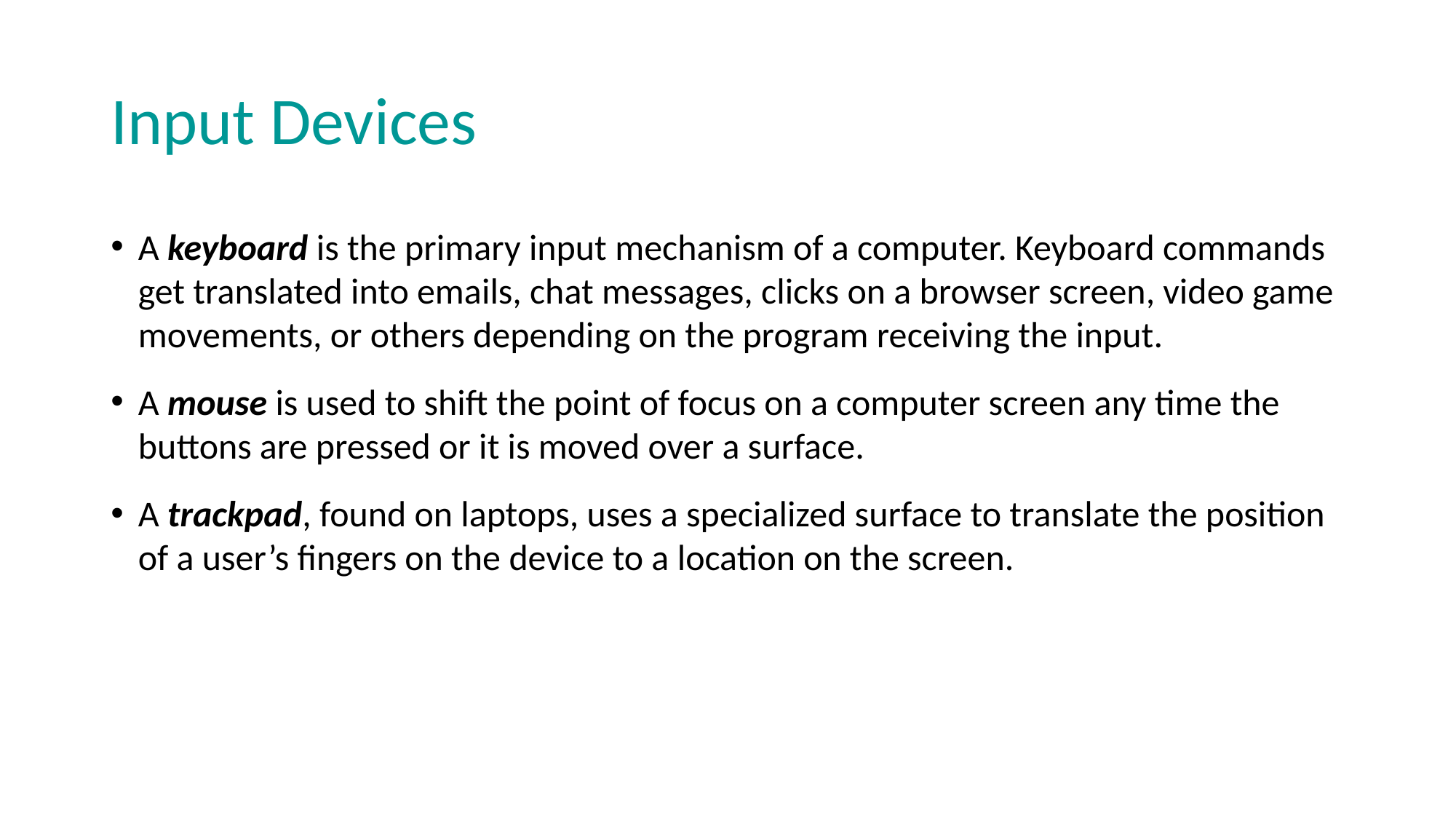

# Input Devices
A keyboard is the primary input mechanism of a computer. Keyboard commands get translated into emails, chat messages, clicks on a browser screen, video game movements, or others depending on the program receiving the input.
A mouse is used to shift the point of focus on a computer screen any time the buttons are pressed or it is moved over a surface.
A trackpad, found on laptops, uses a specialized surface to translate the position of a user’s fingers on the device to a location on the screen.